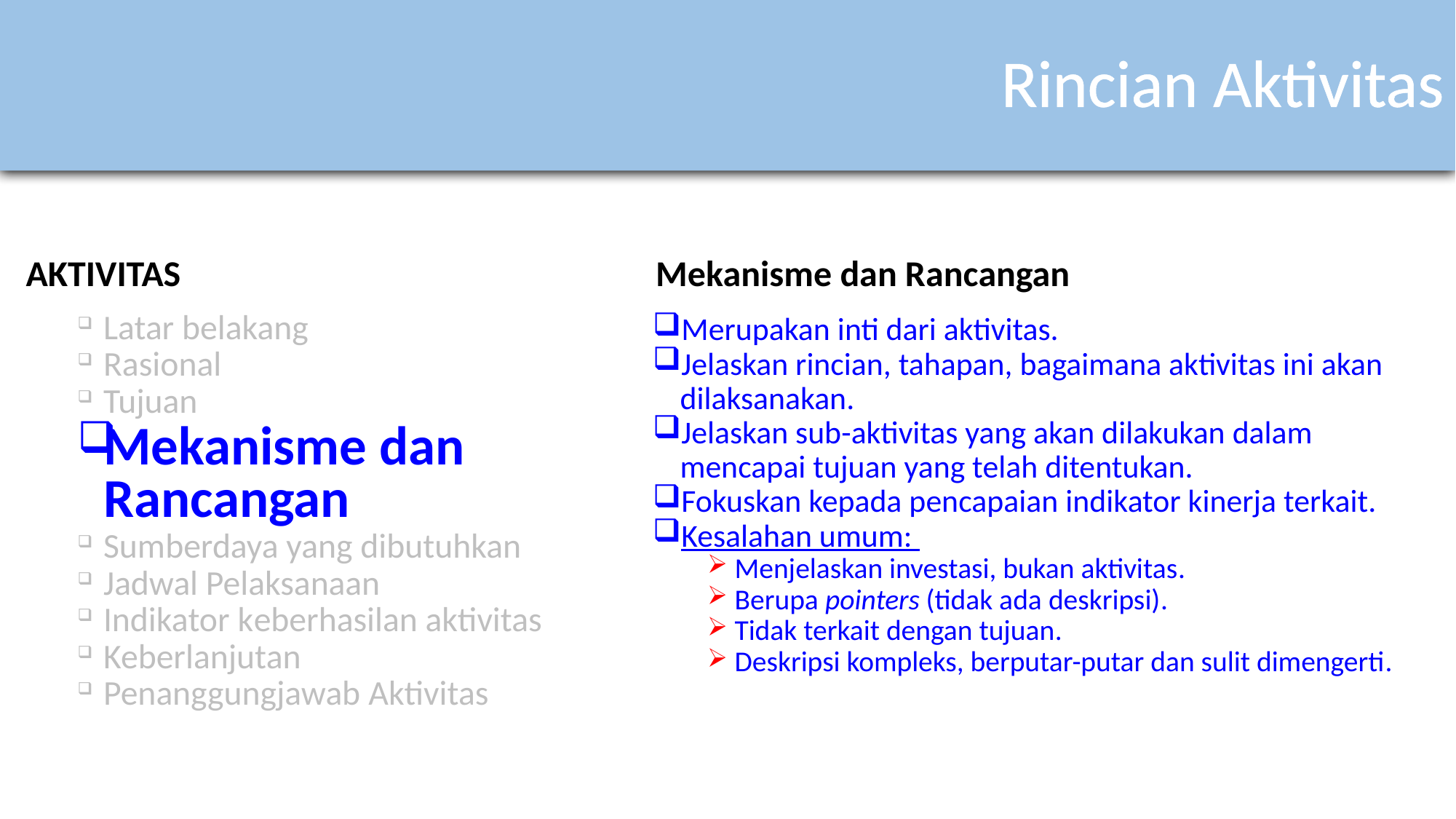

# Rincian Aktivitas
AKTIVITAS
Mekanisme dan Rancangan
Latar belakang
Rasional
Tujuan
Mekanisme dan Rancangan
Sumberdaya yang dibutuhkan
Jadwal Pelaksanaan
Indikator keberhasilan aktivitas
Keberlanjutan
Penanggungjawab Aktivitas
Merupakan inti dari aktivitas.
Jelaskan rincian, tahapan, bagaimana aktivitas ini akan dilaksanakan.
Jelaskan sub-aktivitas yang akan dilakukan dalam mencapai tujuan yang telah ditentukan.
Fokuskan kepada pencapaian indikator kinerja terkait.
Kesalahan umum:
Menjelaskan investasi, bukan aktivitas.
Berupa pointers (tidak ada deskripsi).
Tidak terkait dengan tujuan.
Deskripsi kompleks, berputar-putar dan sulit dimengerti.